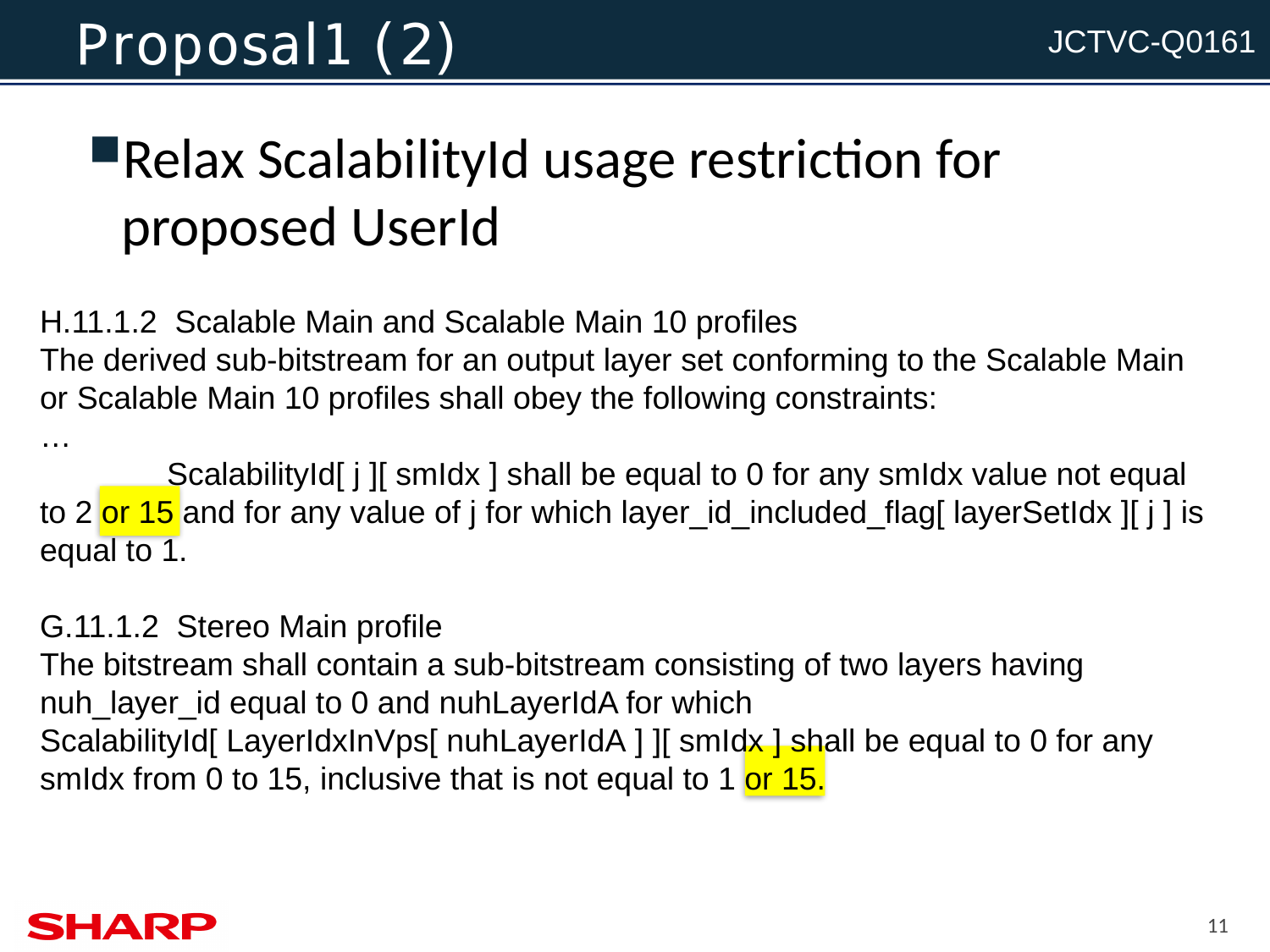

# Proposal1 (2)
Relax ScalabilityId usage restriction for proposed UserId
H.11.1.2  Scalable Main and Scalable Main 10 profiles
The derived sub-bitstream for an output layer set conforming to the Scalable Main or Scalable Main 10 profiles shall obey the following constraints:
…
	ScalabilityId[ j ][ smIdx ] shall be equal to 0 for any smIdx value not equal to 2 or 15 and for any value of j for which layer_id_included_flag[ layerSetIdx ][ j ] is equal to 1.

G.11.1.2  Stereo Main profile
The bitstream shall contain a sub-bitstream consisting of two layers having nuh_layer_id equal to 0 and nuhLayerIdA for which ScalabilityId[ LayerIdxInVps[ nuhLayerIdA ] ][ smIdx ] shall be equal to 0 for any smIdx from 0 to 15, inclusive that is not equal to 1 or 15.

11